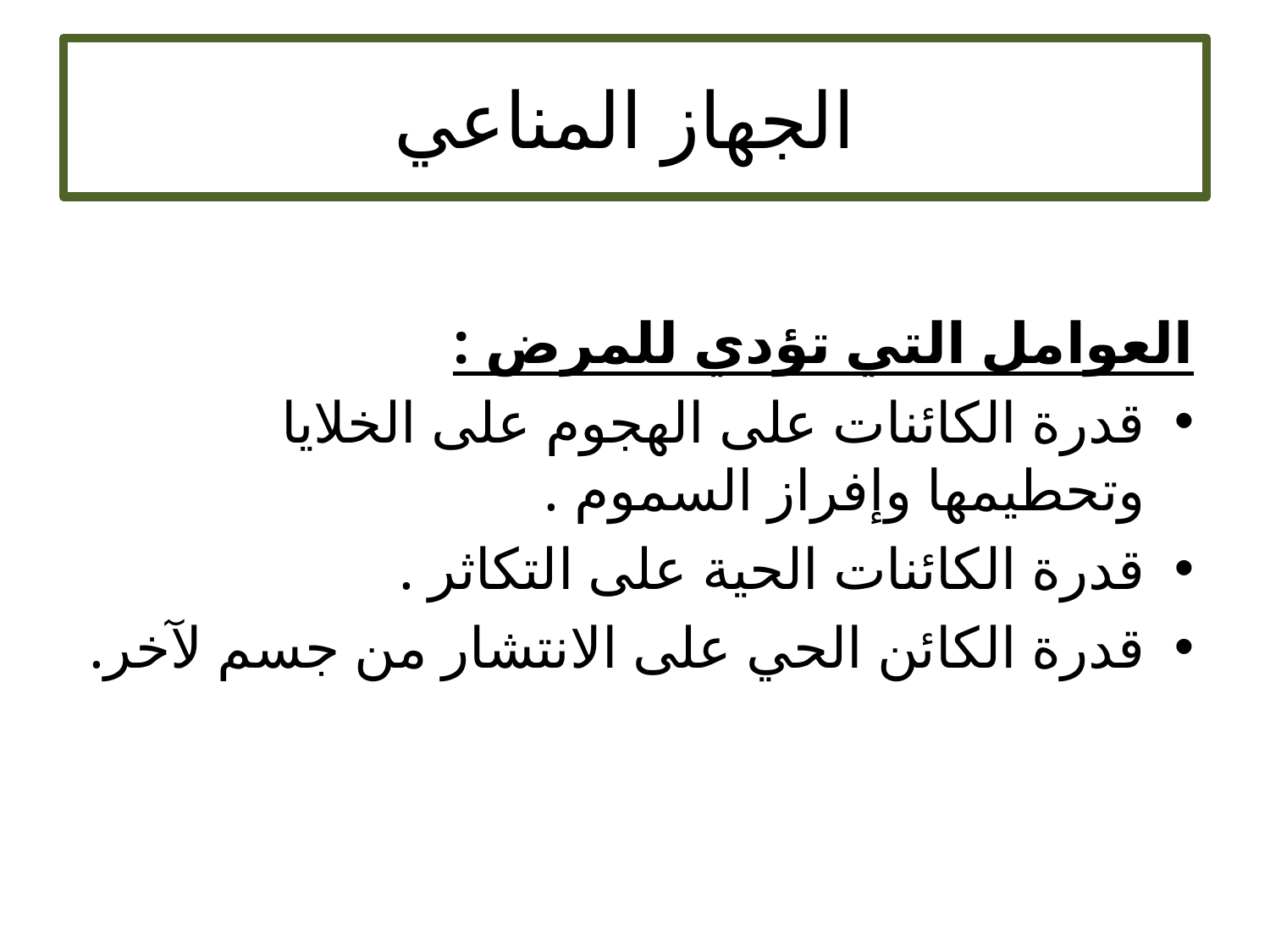

# الجهاز المناعي

العوامل التي تؤدي للمرض :
قدرة الكائنات على الهجوم على الخلايا وتحطيمها وإفراز السموم .
قدرة الكائنات الحية على التكاثر .
قدرة الكائن الحي على الانتشار من جسم لآخر.